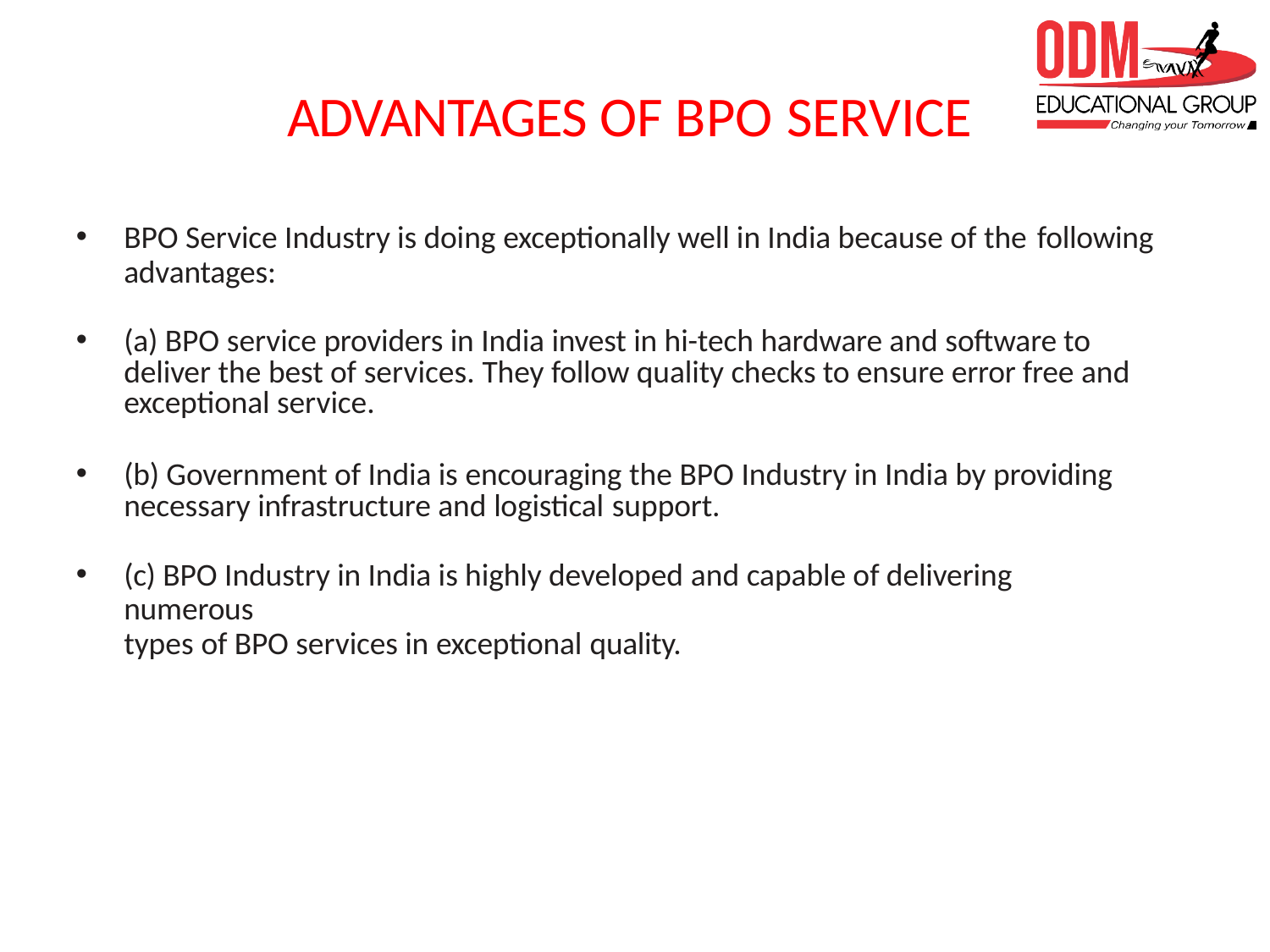

# ADVANTAGES OF BPO SERVICE
BPO Service Industry is doing exceptionally well in India because of the following
advantages:

(a) BPO service providers in India invest in hi-tech hardware and software to  deliver the best of services. They follow quality checks to ensure error free and  exceptional service.

(b) Government of India is encouraging the BPO Industry in India by providing  necessary infrastructure and logistical support.

(c) BPO Industry in India is highly developed and capable of delivering numerous
types of BPO services in exceptional quality.